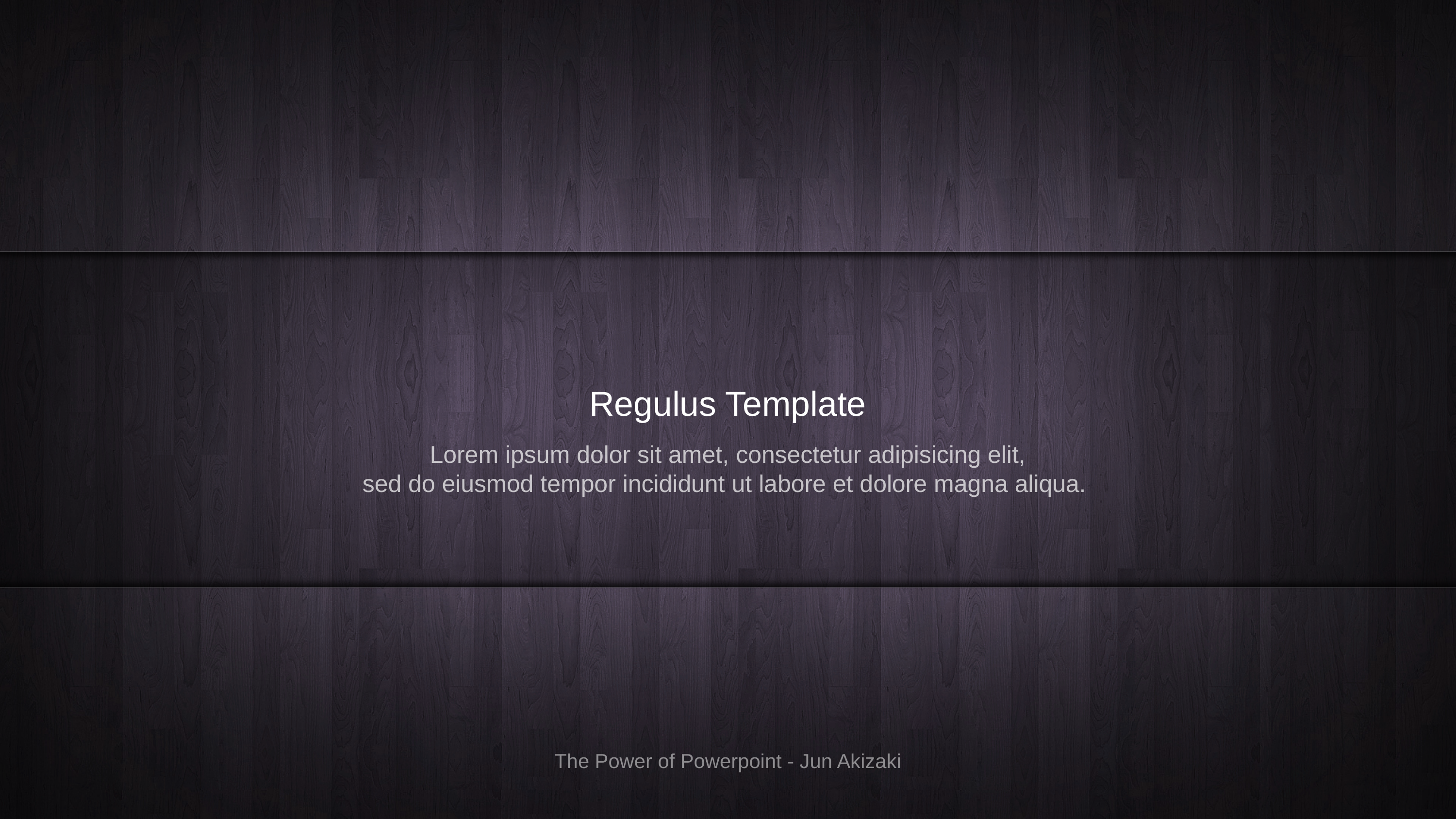

# Regulus Template
Lorem ipsum dolor sit amet, consectetur adipisicing elit,
sed do eiusmod tempor incididunt ut labore et dolore magna aliqua.
The Power of Powerpoint - Jun Akizaki